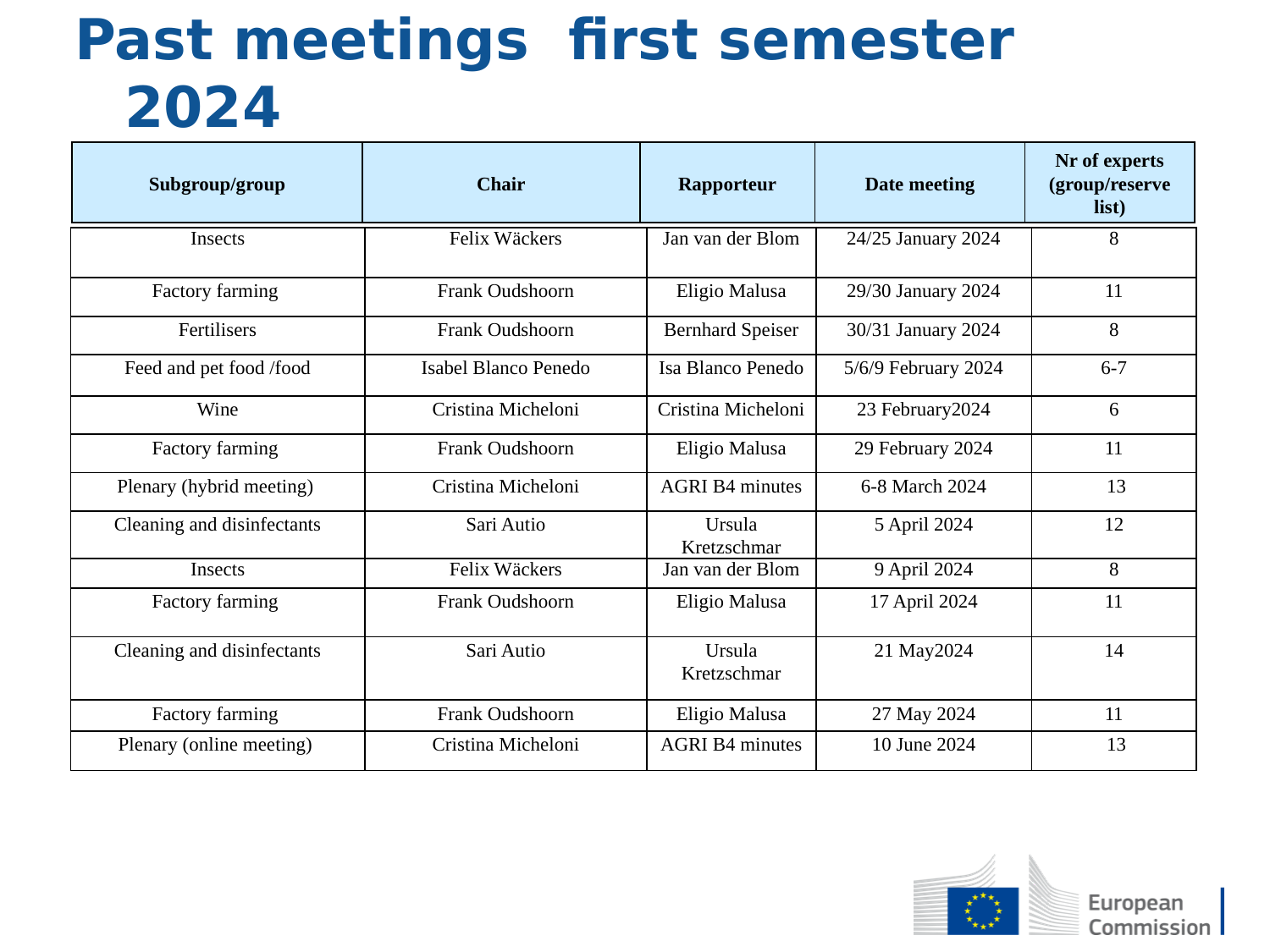

# Past meetings  first semester 2024
| Subgroup/group | Chair | Rapporteur | Date meeting | Nr of experts (group/reserve list) |
| --- | --- | --- | --- | --- |
| Insects | Felix Wäckers | Jan van der Blom | 24/25 January 2024 | 8 |
| --- | --- | --- | --- | --- |
| Factory farming | Frank Oudshoorn | Eligio Malusa | 29/30 January 2024 | 11 |
| Fertilisers | Frank Oudshoorn | Bernhard Speiser | 30/31 January 2024 | 8 |
| Feed and pet food /food | Isabel Blanco Penedo | Isa Blanco Penedo | 5/6/9 February 2024 | 6-7 |
| Wine | Cristina Micheloni | Cristina Micheloni | 23 February2024 | 6 |
| Factory farming | Frank Oudshoorn | Eligio Malusa | 29 February 2024 | 11 |
| Plenary (hybrid meeting) | Cristina Micheloni | AGRI B4 minutes | 6-8 March 2024 | 13 |
| Cleaning and disinfectants | Sari Autio | Ursula Kretzschmar | 5 April 2024 | 12 |
| Insects | Felix Wäckers | Jan van der Blom | 9 April 2024 | 8 |
| Factory farming | Frank Oudshoorn | Eligio Malusa | 17 April 2024 | 11 |
| Cleaning and disinfectants | Sari Autio | Ursula Kretzschmar | 21 May2024 | 14 |
| Factory farming | Frank Oudshoorn | Eligio Malusa | 27 May 2024 | 11 |
| Plenary (online meeting) | Cristina Micheloni | AGRI B4 minutes | 10 June 2024 | 13 |